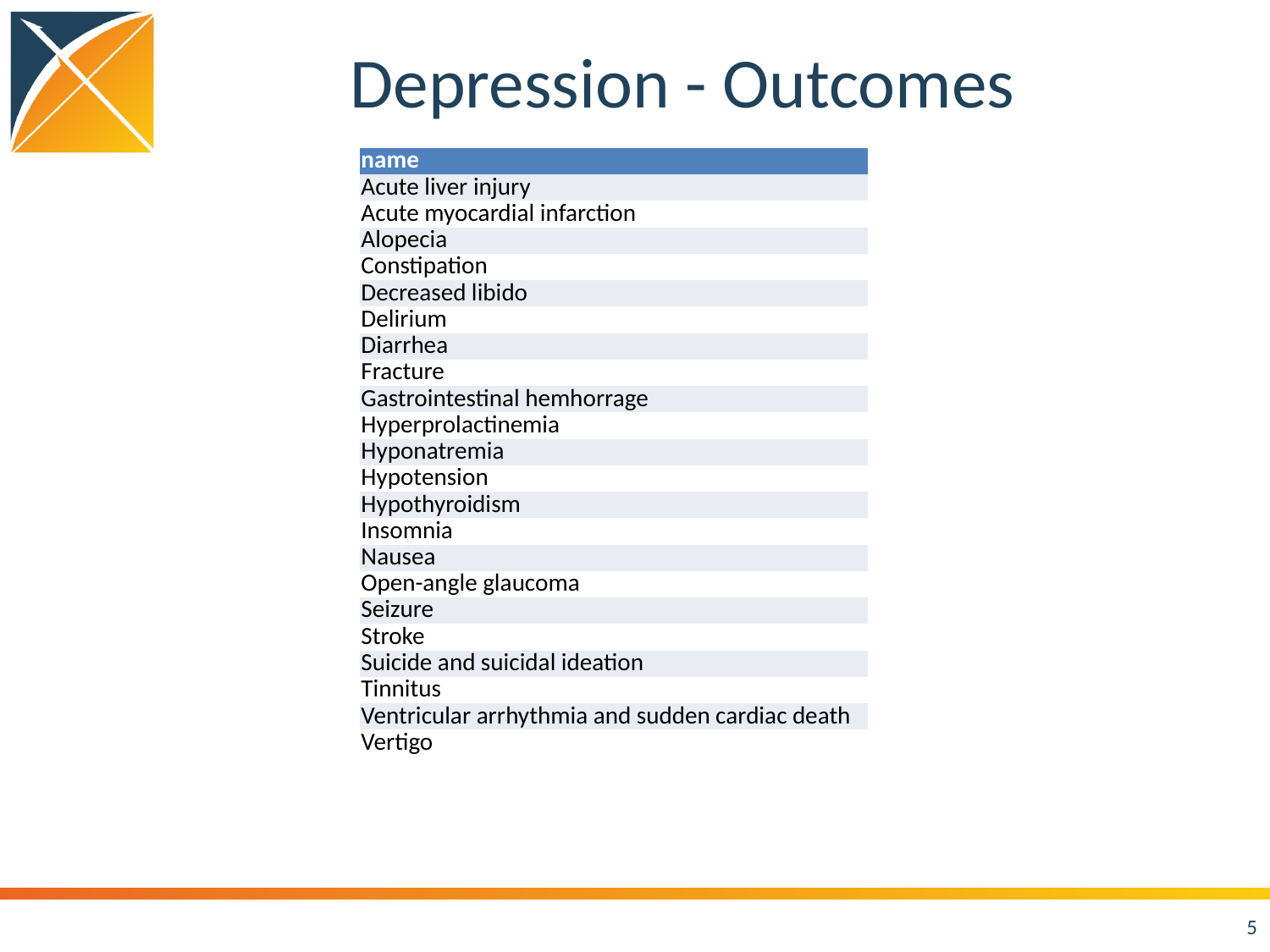

# Depression - Outcomes
| name |
| --- |
| Acute liver injury |
| Acute myocardial infarction |
| Alopecia |
| Constipation |
| Decreased libido |
| Delirium |
| Diarrhea |
| Fracture |
| Gastrointestinal hemhorrage |
| Hyperprolactinemia |
| Hyponatremia |
| Hypotension |
| Hypothyroidism |
| Insomnia |
| Nausea |
| Open-angle glaucoma |
| Seizure |
| Stroke |
| Suicide and suicidal ideation |
| Tinnitus |
| Ventricular arrhythmia and sudden cardiac death |
| Vertigo |
5